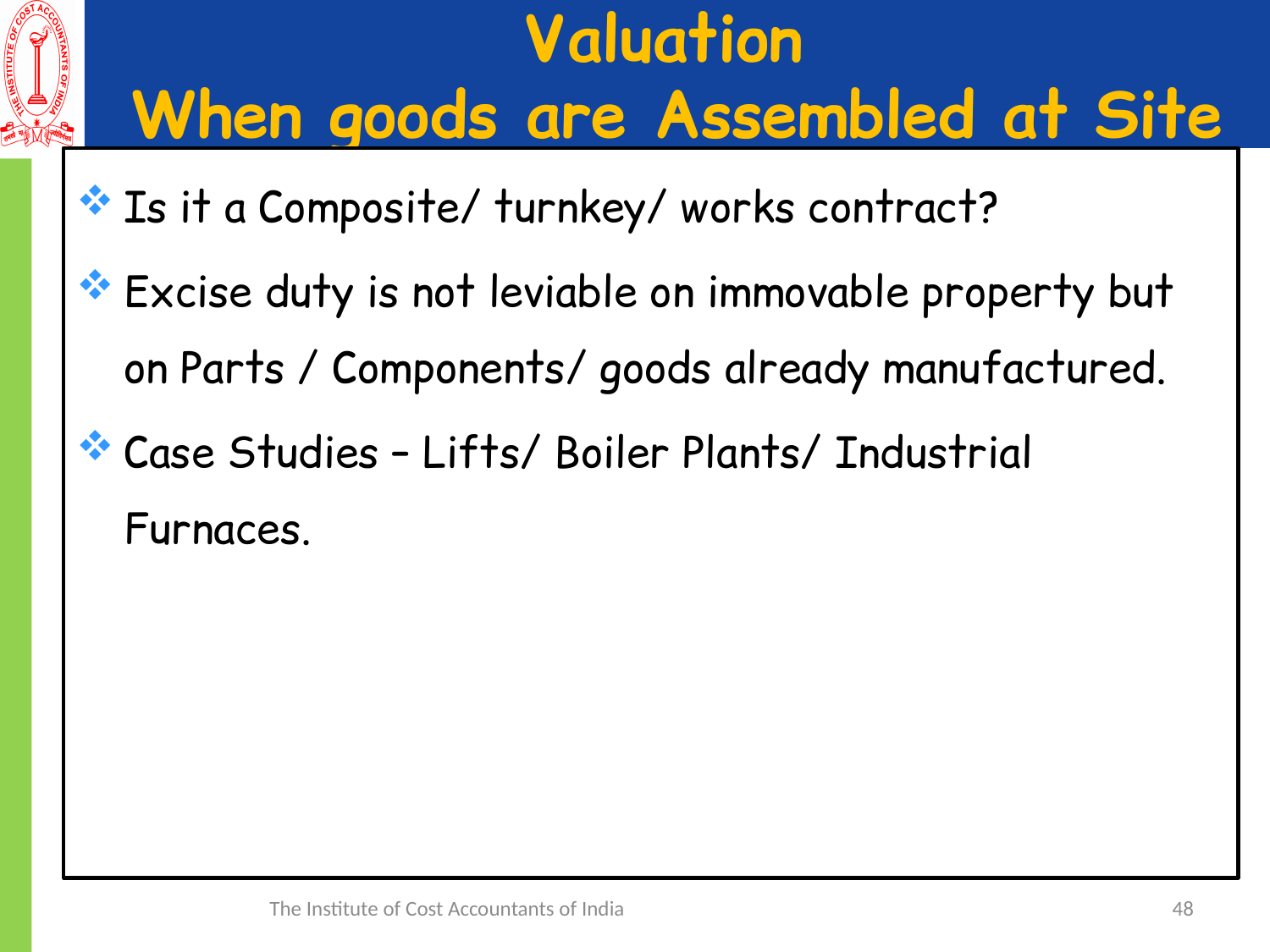

# Valuation When goods are Assembled at Site
Is it a Composite/ turnkey/ works contract?
Excise duty is not leviable on immovable property but on Parts / Components/ goods already manufactured.
Case Studies – Lifts/ Boiler Plants/ Industrial Furnaces.
The Institute of Cost Accountants of India
48